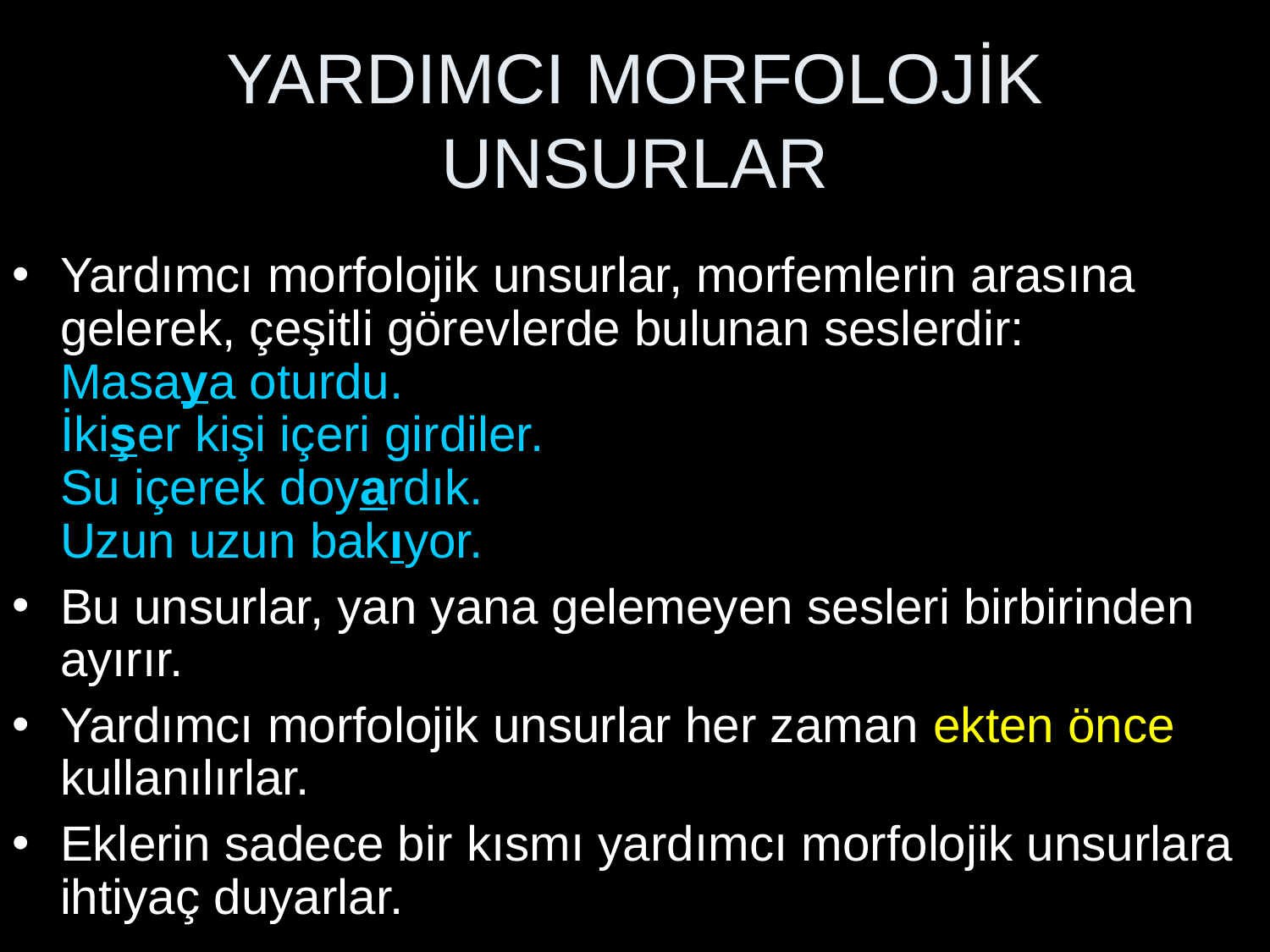

# YARDIMCI MORFOLOJİK UNSURLAR
Yardımcı morfolojik unsurlar, morfemlerin arasına gelerek, çeşitli görevlerde bulunan seslerdir:
Masaya oturdu.
İkişer kişi içeri girdiler.
Su içerek doyardık.
Uzun uzun bakıyor.
Bu unsurlar, yan yana gelemeyen sesleri birbirinden ayırır.
Yardımcı morfolojik unsurlar her zaman ekten önce kullanılırlar.
Eklerin sadece bir kısmı yardımcı morfolojik unsurlara ihtiyaç duyarlar.